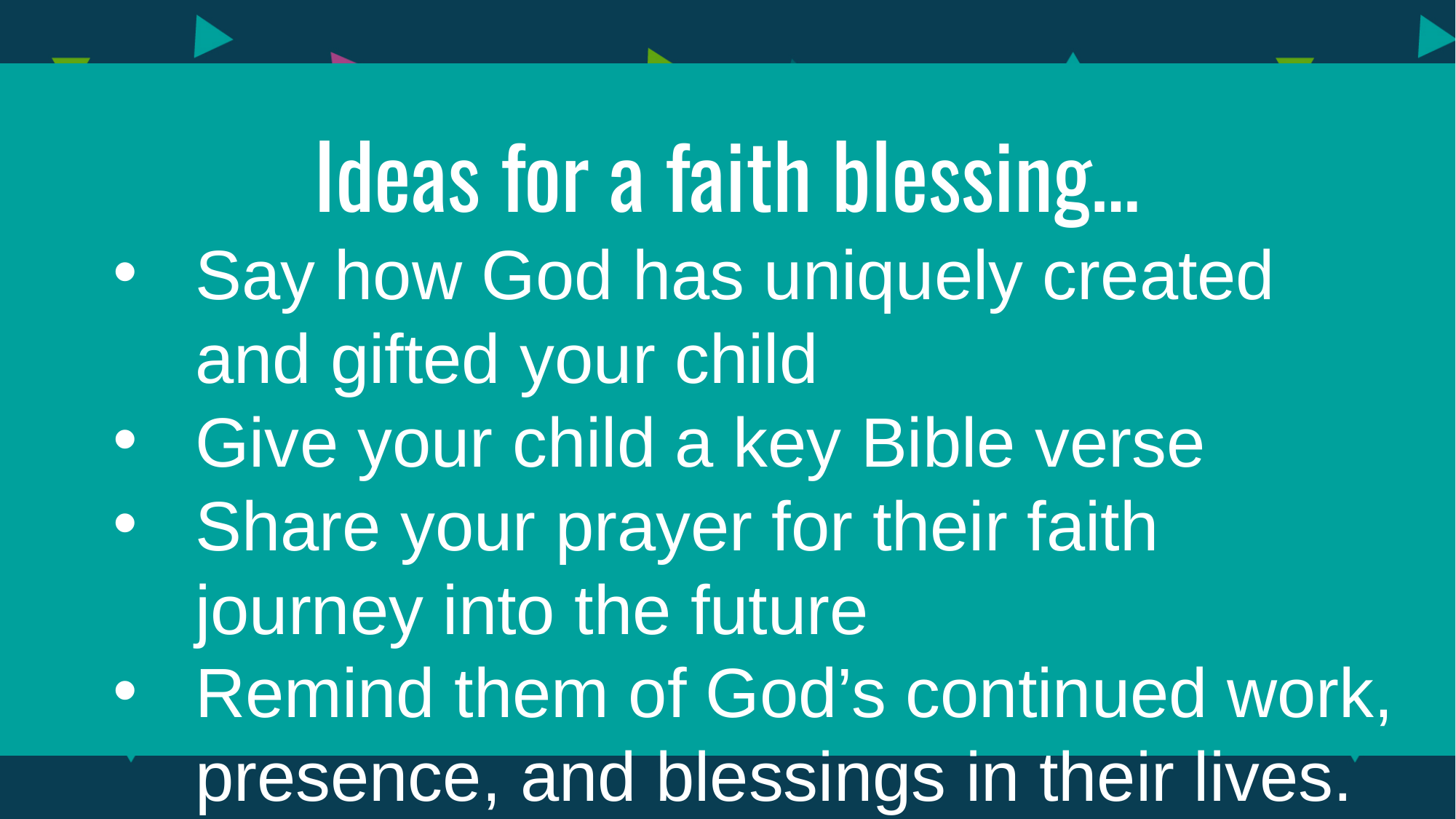

Ideas for a faith blessing…
Say how God has uniquely created and gifted your child
Give your child a key Bible verse
Share your prayer for their faith journey into the future
Remind them of God’s continued work, presence, and blessings in their lives.

Write it on paper to bring back next week to glue or copy into the Bible.